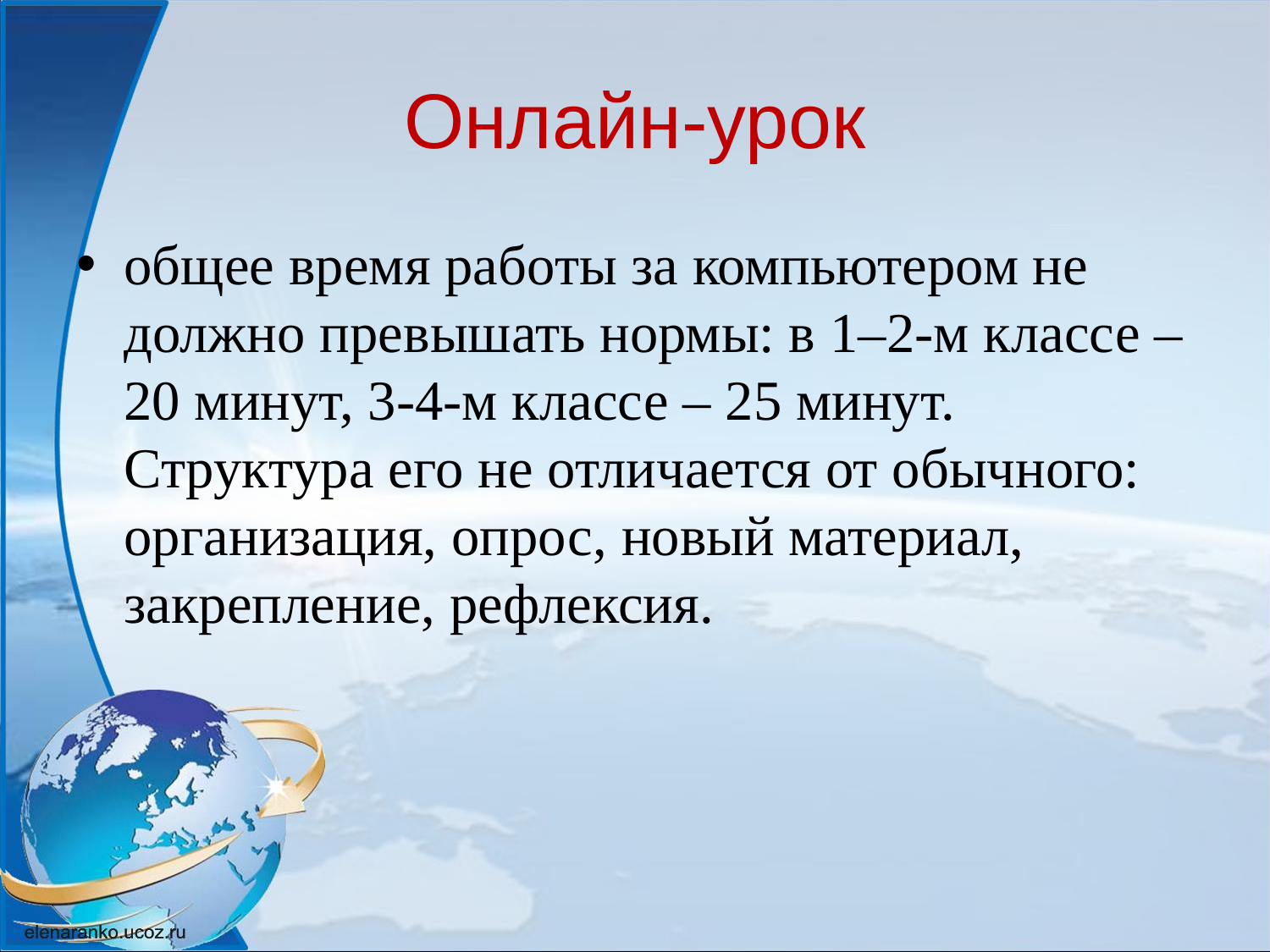

# Онлайн-урок
общее время работы за компьютером не должно превышать нормы: в 1–2-м классе – 20 минут, 3-4-м классе – 25 минут. Структура его не отличается от обычного: организация, опрос, новый материал, закрепление, рефлексия.